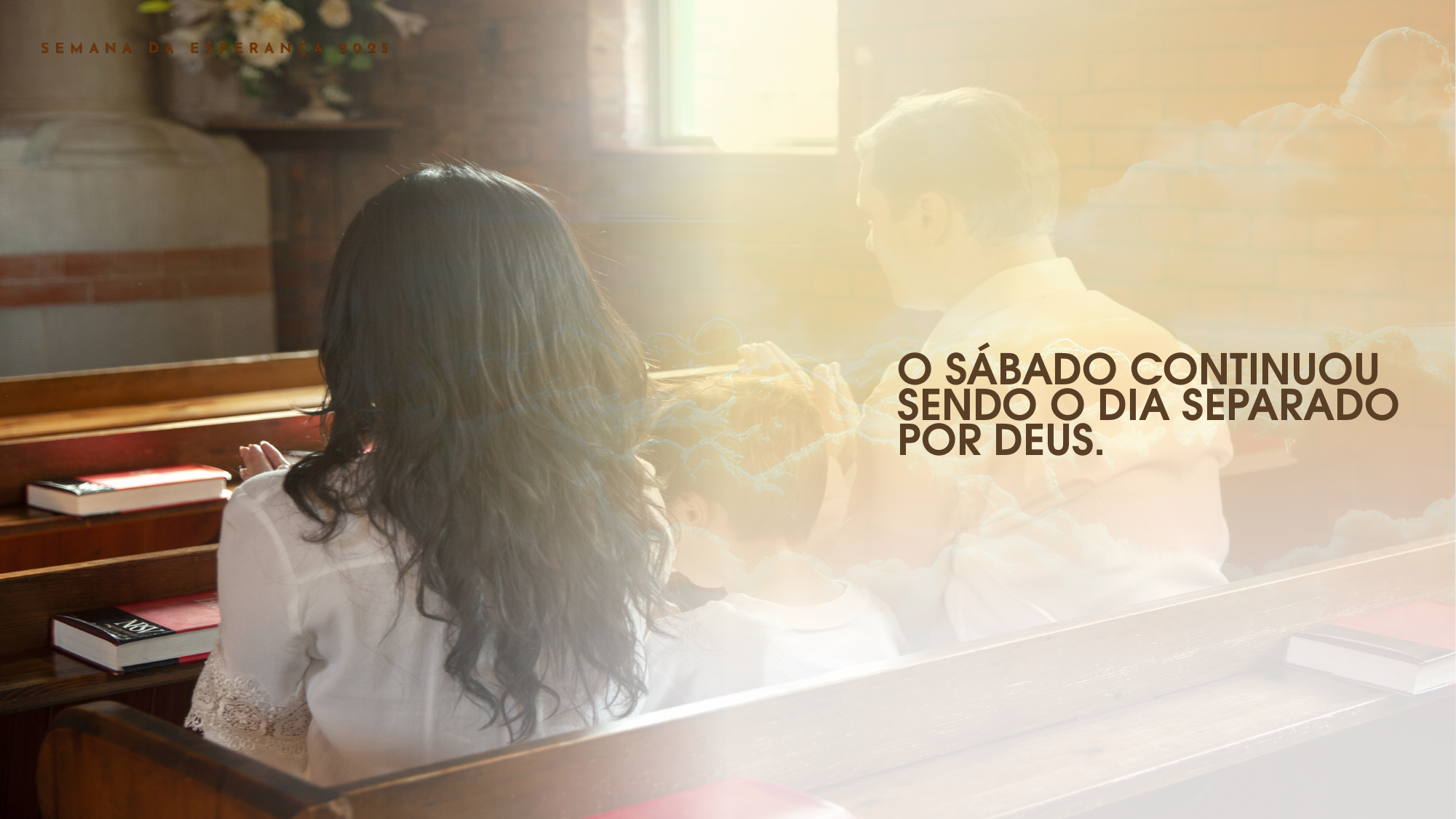

O SÁBADO CONTINUOU SENDO O DIA SEPARADO POR DEUS.